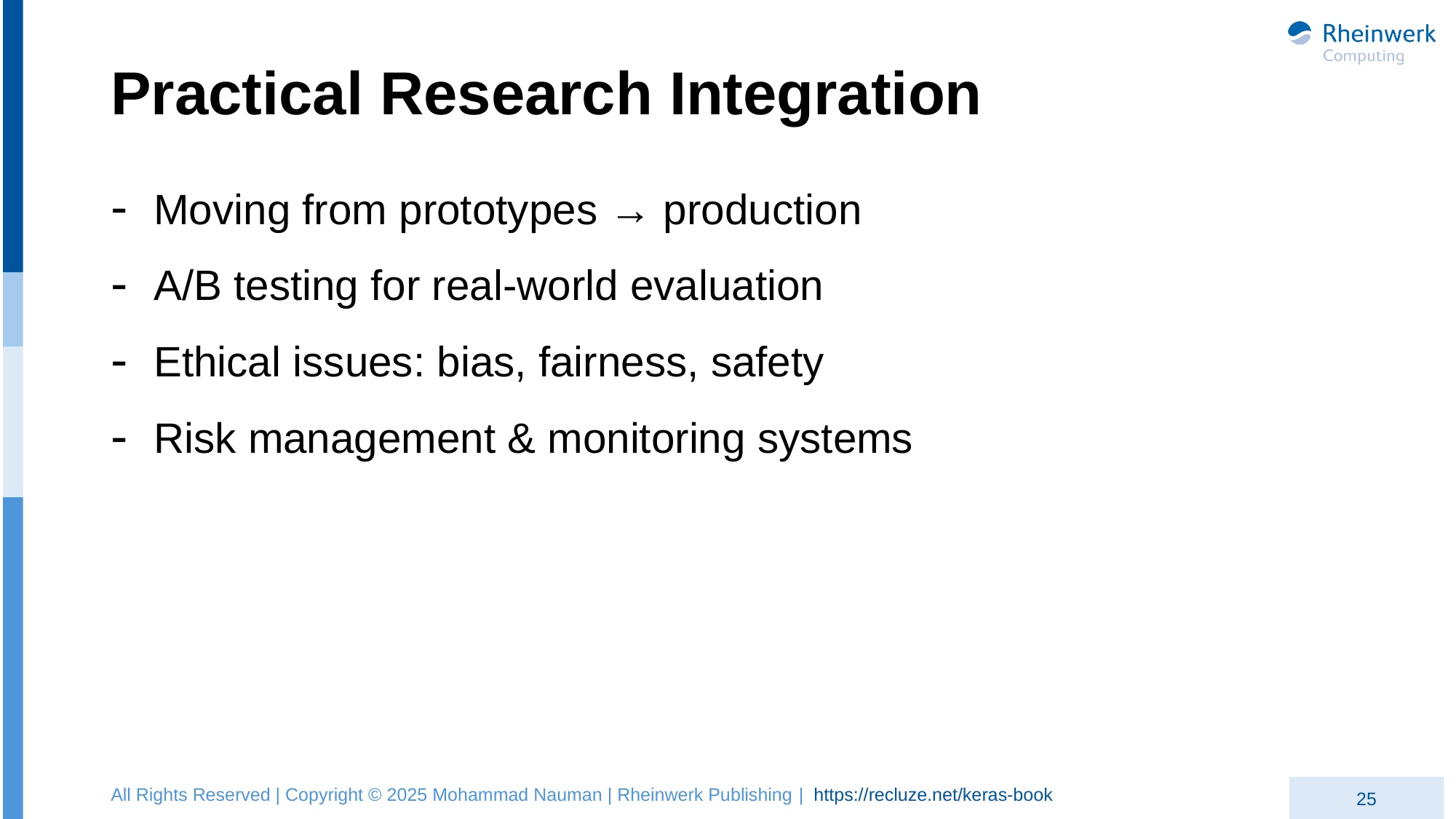

# Practical Research Integration
Moving from prototypes → production
A/B testing for real-world evaluation
Ethical issues: bias, fairness, safety
Risk management & monitoring systems